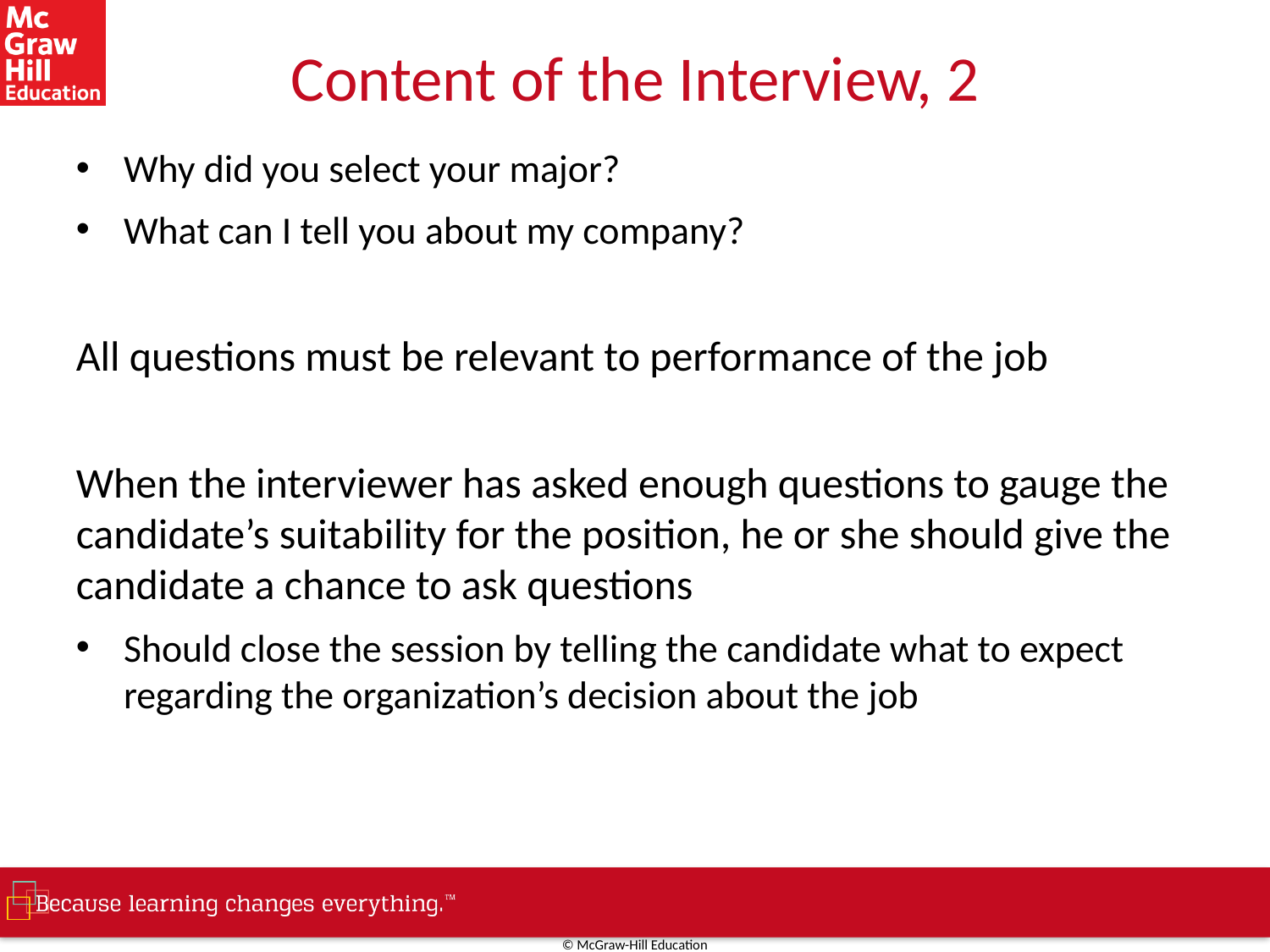

# Content of the Interview, 2
Why did you select your major?
What can I tell you about my company?

All questions must be relevant to performance of the job

When the interviewer has asked enough questions to gauge the candidate’s suitability for the position, he or she should give the candidate a chance to ask questions
Should close the session by telling the candidate what to expect regarding the organization’s decision about the job